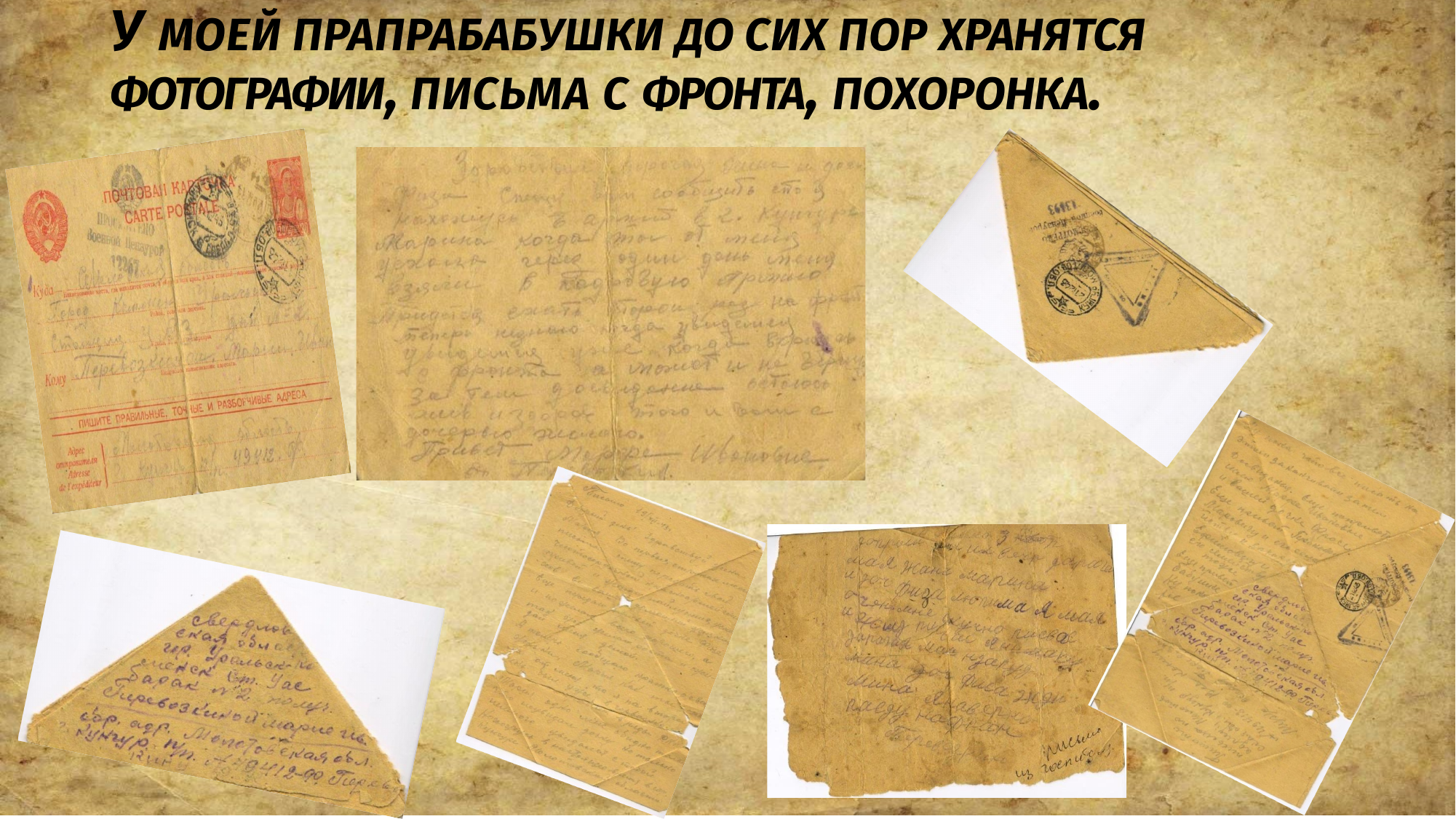

# У МОЕЙ ПРАПРАБАБУШКИ ДО СИХ ПОР ХРАНЯТСЯ  ФОТОГРАФИИ, ПИСЬМА С ФРОНТА, ПОХОРОНКА.